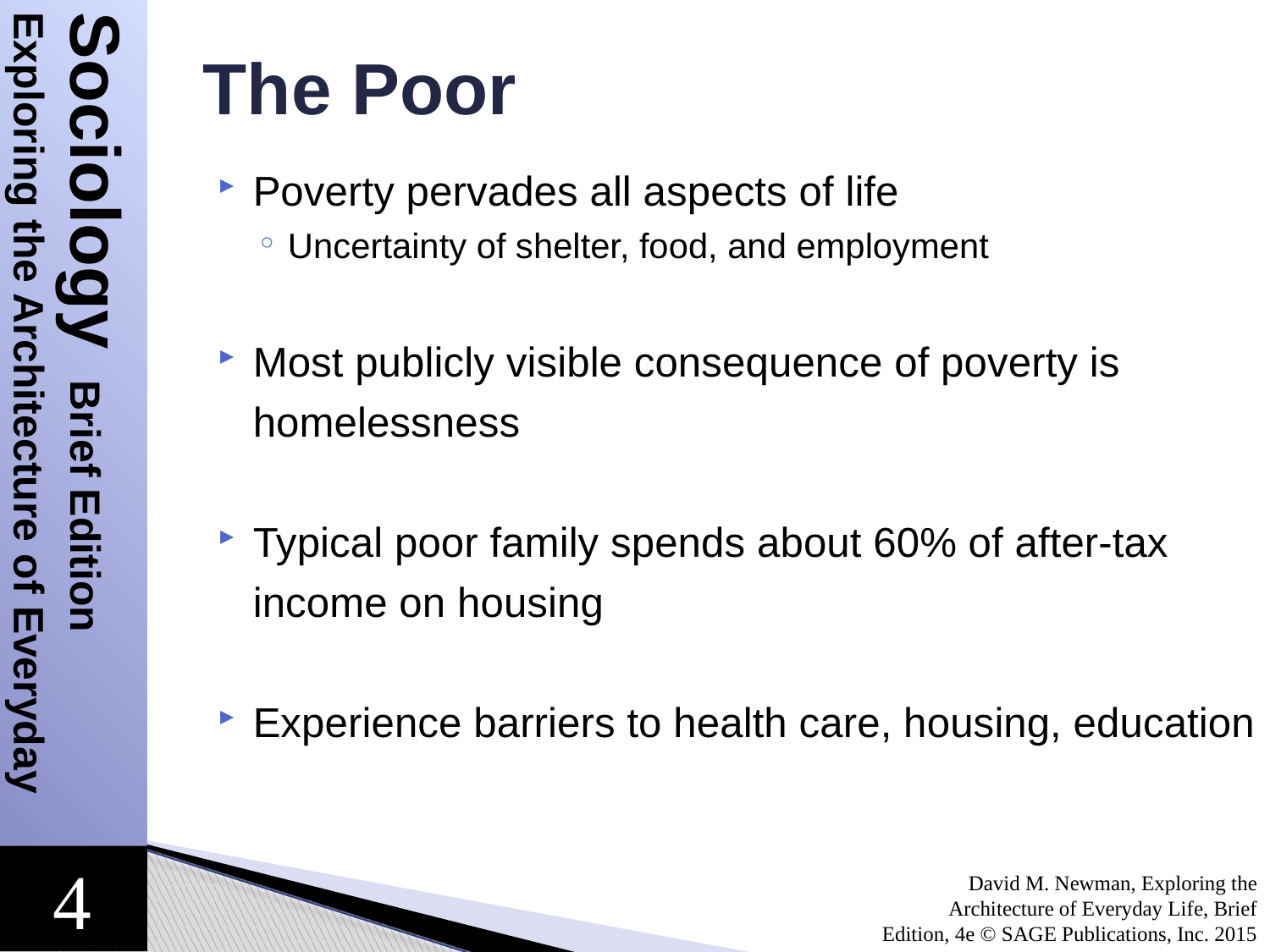

The Poor
Poverty pervades all aspects of life
Uncertainty of shelter, food, and employment

Most publicly visible consequence of poverty is homelessness

Typical poor family spends about 60% of after-tax income on housing

Experience barriers to health care, housing, education
David M. Newman, Exploring the Architecture of Everyday Life, Brief Edition, 4e © SAGE Publications, Inc. 2015